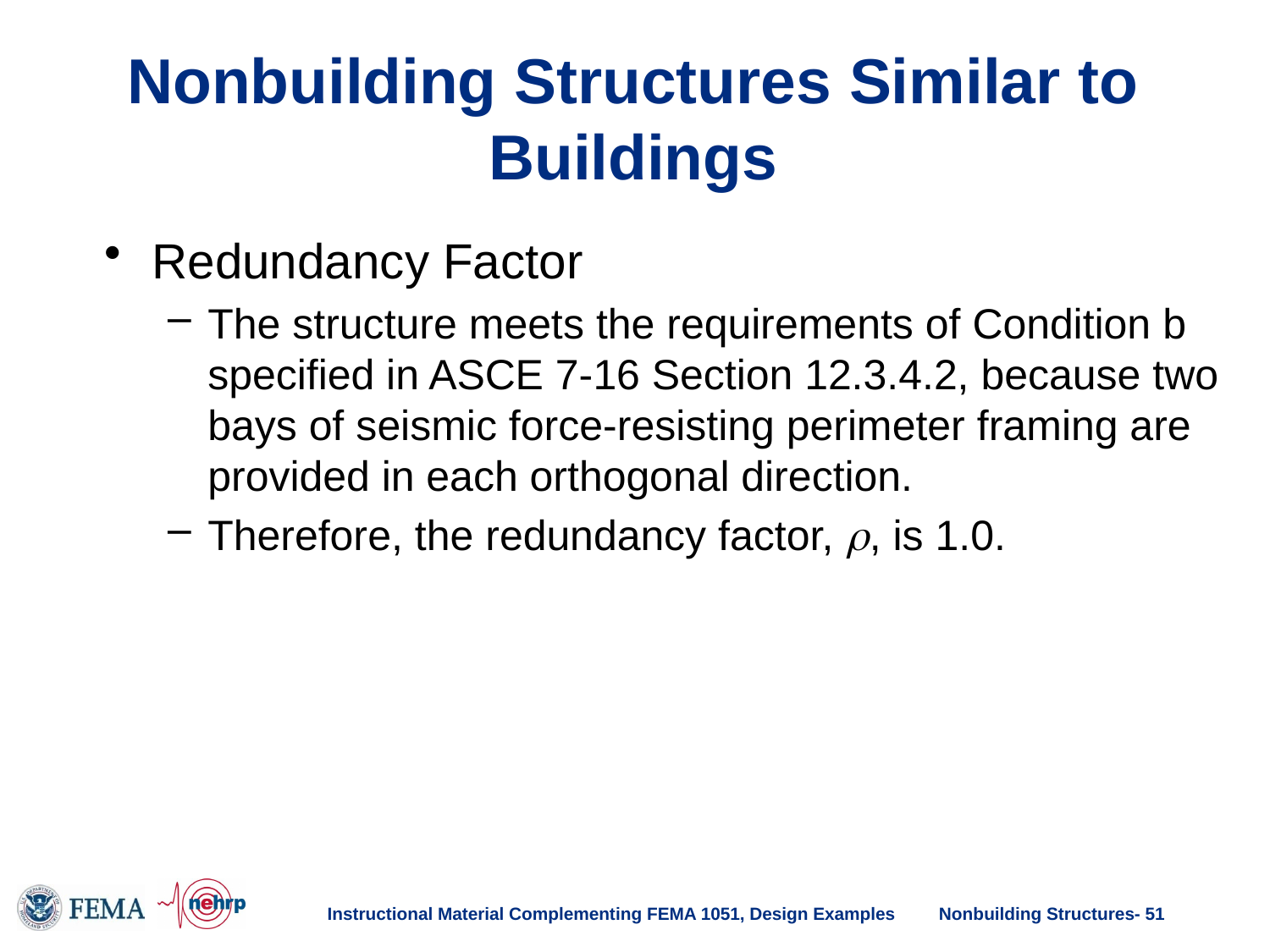

# Nonbuilding Structures Similar to Buildings
Redundancy Factor
The structure meets the requirements of Condition b specified in ASCE 7-16 Section 12.3.4.2, because two bays of seismic force-resisting perimeter framing are provided in each orthogonal direction.
Therefore, the redundancy factor, ρ, is 1.0.

Instructional Material Complementing FEMA 1051, Design Examples
Nonbuilding Structures- 51